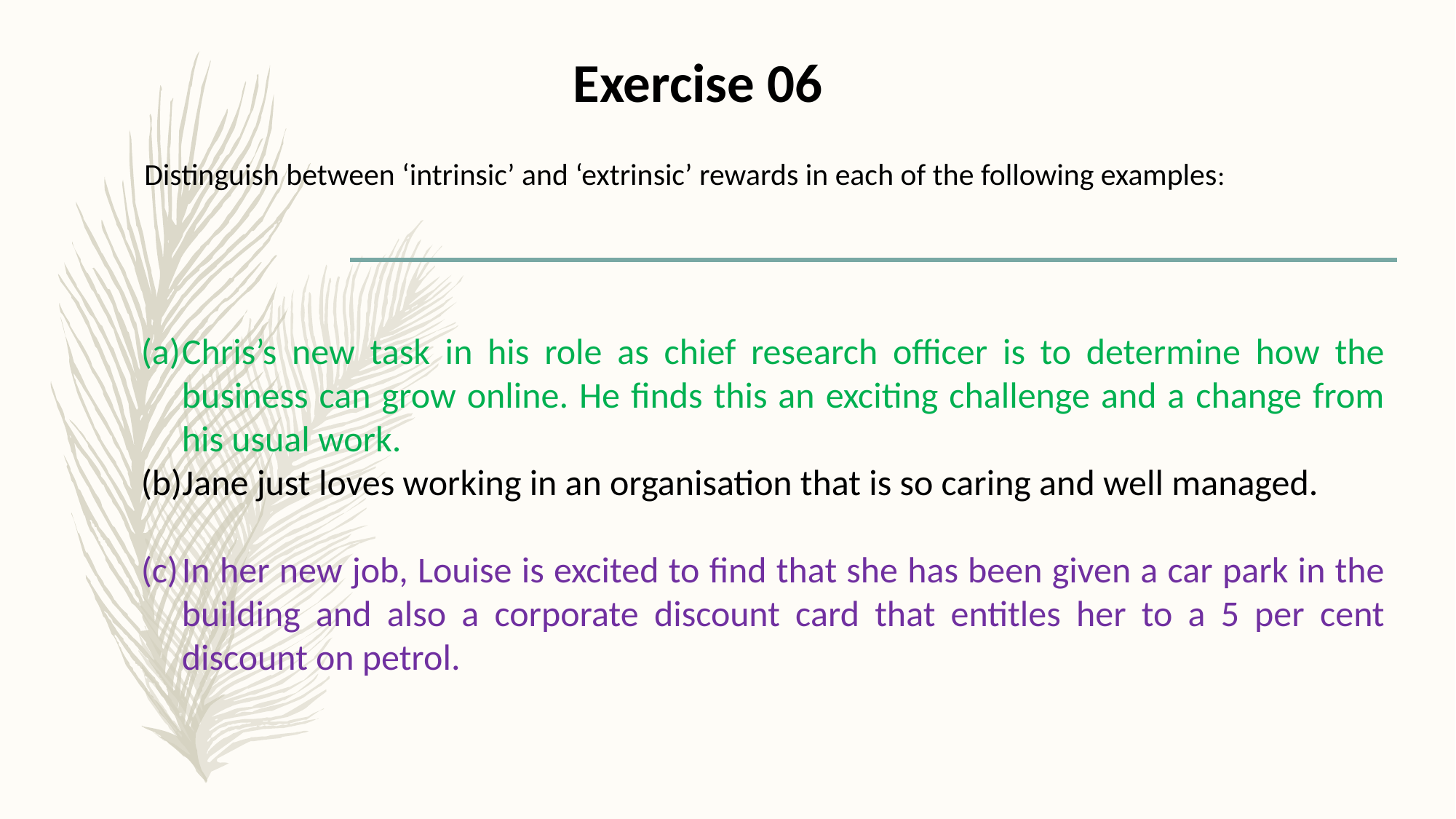

Exercise 06
Distinguish between ‘intrinsic’ and ‘extrinsic’ rewards in each of the following examples:
Chris’s new task in his role as chief research officer is to determine how the business can grow online. He finds this an exciting challenge and a change from his usual work.
Jane just loves working in an organisation that is so caring and well managed.

In her new job, Louise is excited to find that she has been given a car park in the building and also a corporate discount card that entitles her to a 5 per cent discount on petrol.